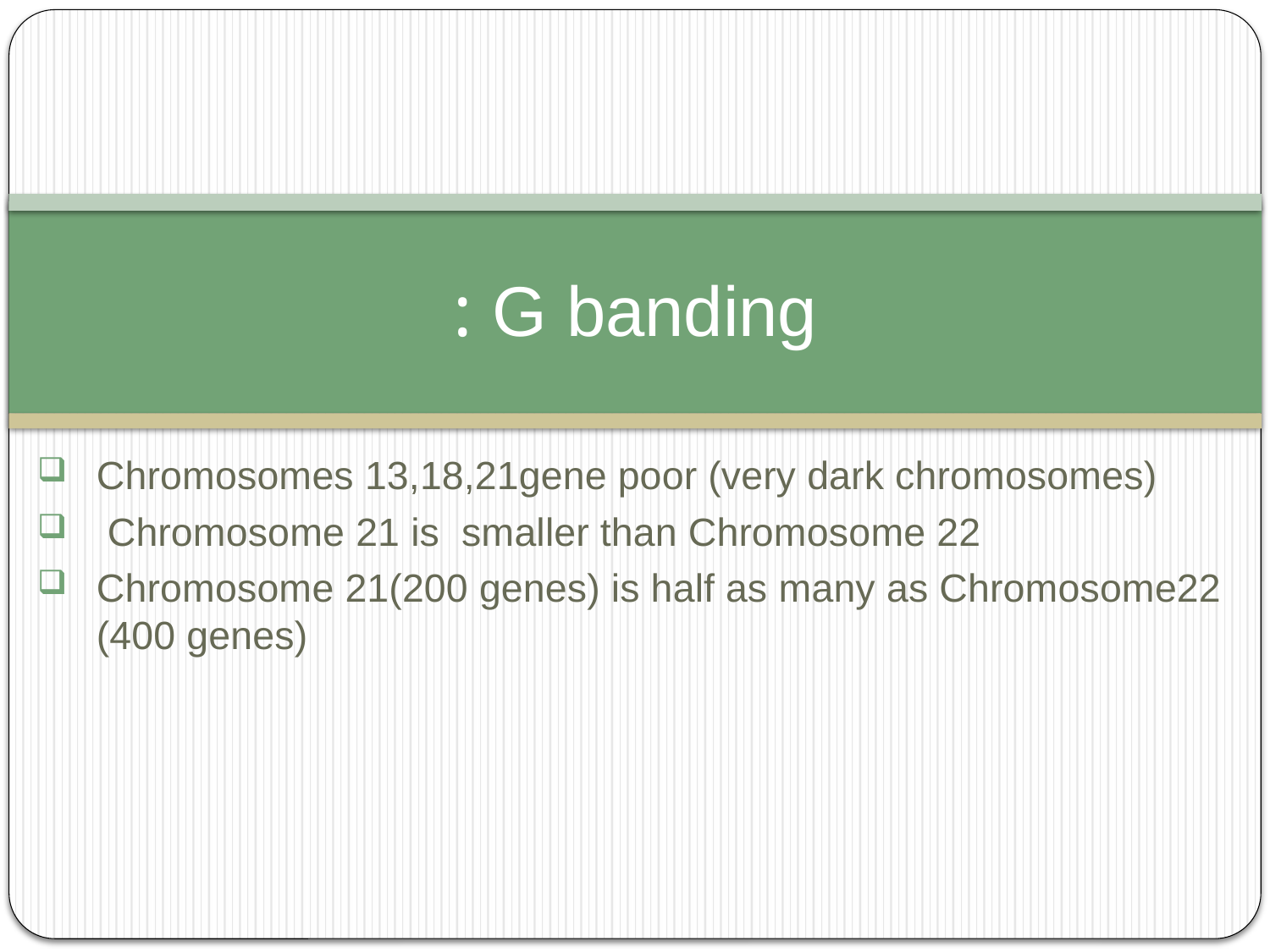

# G banding :
Chromosomes 13,18,21gene poor (very dark chromosomes)
 Chromosome 21 is  smaller than Chromosome 22
Chromosome 21(200 genes) is half as many as Chromosome22 (400 genes)